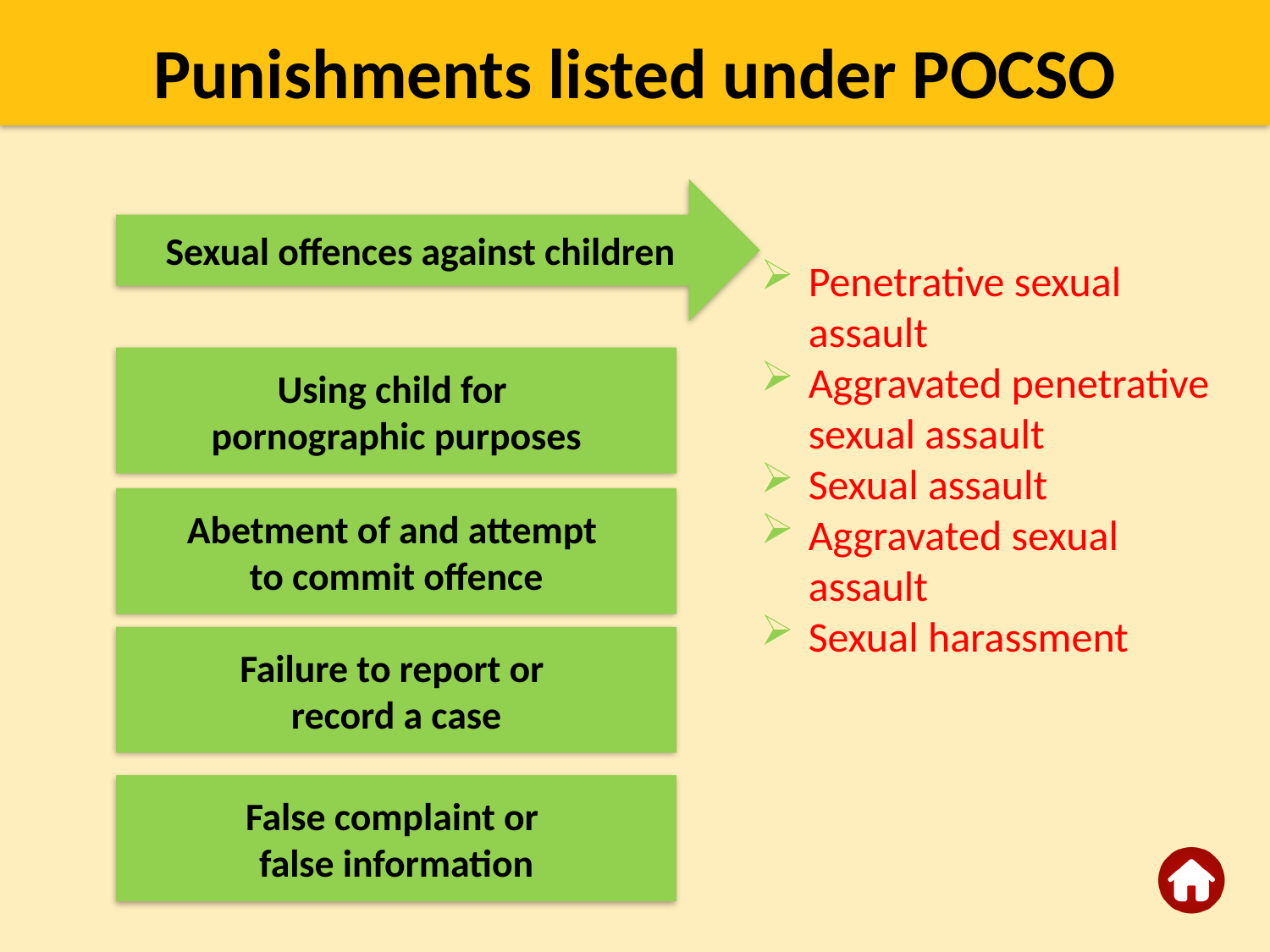

Punishments listed under POCSO
Sexual offences against children
Penetrative sexual assault
Aggravated penetrative sexual assault
Sexual assault
Aggravated sexual assault
Sexual harassment

Using child for
pornographic purposes
Abetment of and attempt
to commit offence
Failure to report or
record a case
False complaint or
false information